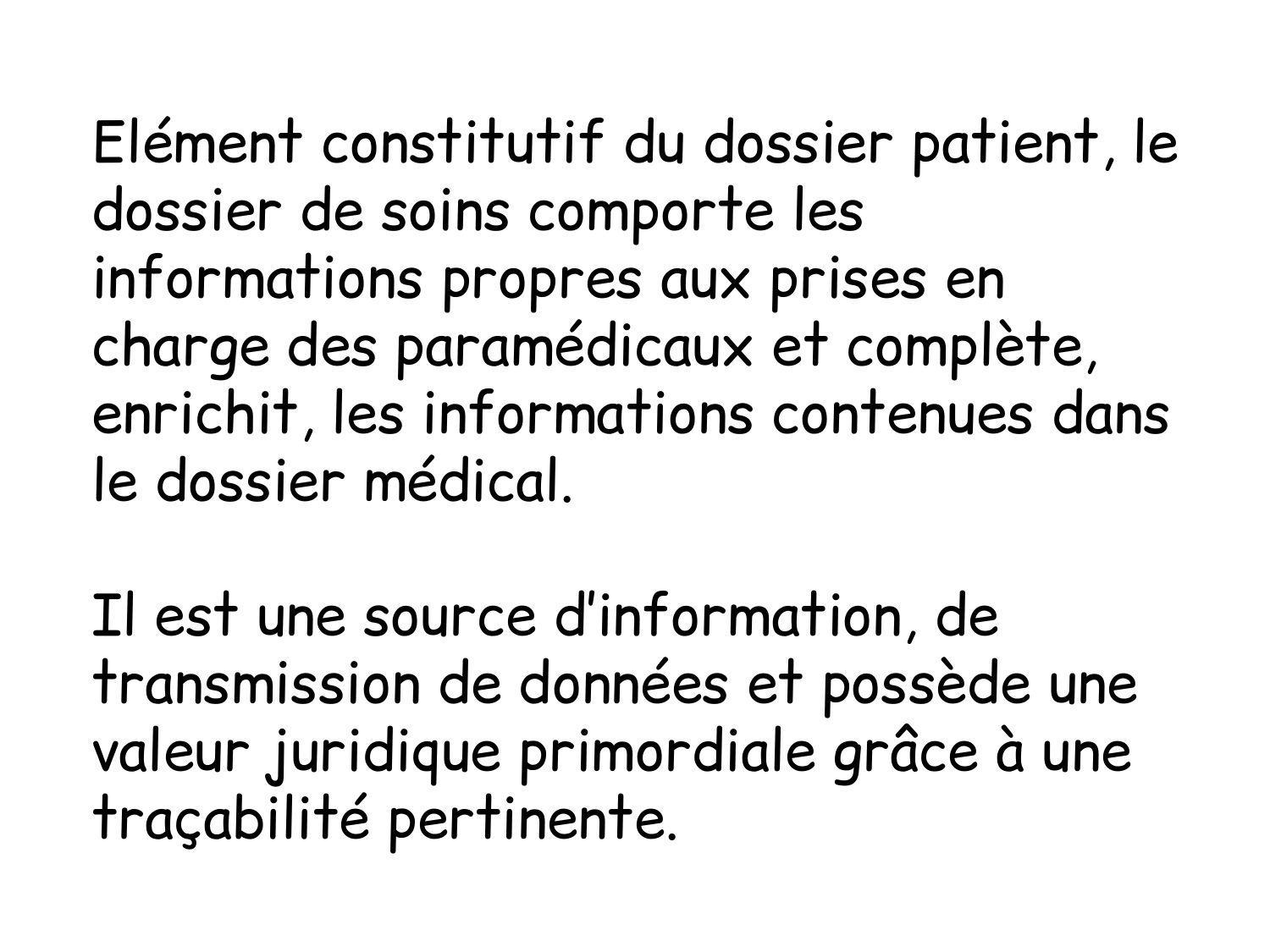

Elément constitutif du dossier patient, le dossier de soins comporte les informations propres aux prises en charge des paramédicaux et complète, enrichit, les informations contenues dans le dossier médical.

Il est une source d’information, de transmission de données et possède une valeur juridique primordiale grâce à une traçabilité pertinente.